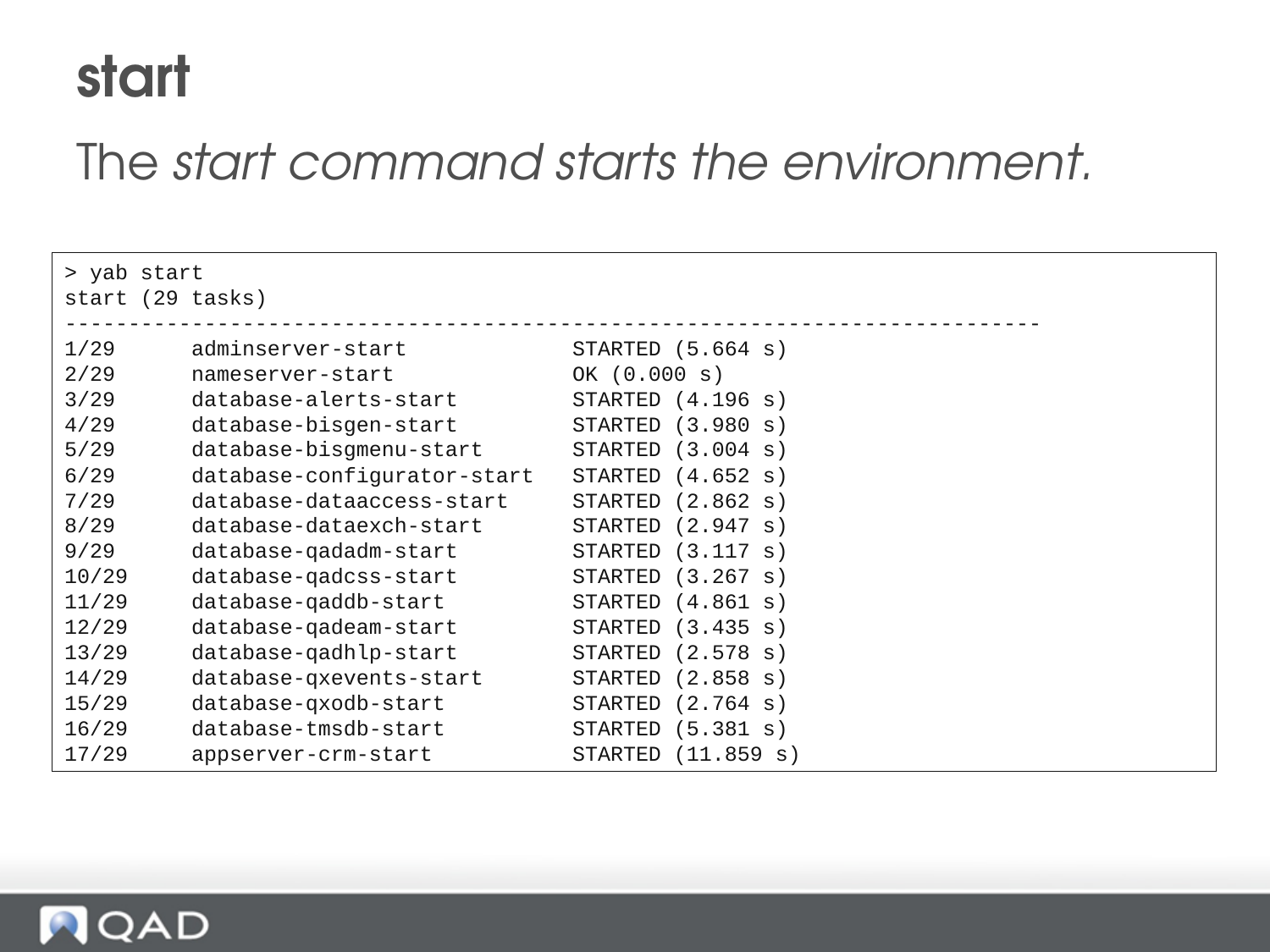

# start
The start command starts the environment.
> yab start
start (29 tasks)
-----------------------------------------------------------------------------
1/29 	adminserver-start 		STARTED (5.664 s)
2/29 	nameserver-start 		OK (0.000 s)
3/29 	database-alerts-start 	STARTED (4.196 s)
4/29 	database-bisgen-start 	STARTED (3.980 s)
5/29 	database-bisgmenu-start 	STARTED (3.004 s)
6/29 	database-configurator-start 	STARTED (4.652 s)
7/29 	database-dataaccess-start 	STARTED (2.862 s)
8/29 	database-dataexch-start 	STARTED (2.947 s)
9/29 	database-qadadm-start 	STARTED (3.117 s)
10/29 	database-qadcss-start 	STARTED (3.267 s)
11/29 	database-qaddb-start 	STARTED (4.861 s)
12/29 	database-qadeam-start 	STARTED (3.435 s)
13/29 	database-qadhlp-start 	STARTED (2.578 s)
14/29 	database-qxevents-start 	STARTED (2.858 s)
15/29 	database-qxodb-start 	STARTED (2.764 s)
16/29 	database-tmsdb-start 	STARTED (5.381 s)
17/29 	appserver-crm-start 	STARTED (11.859 s)